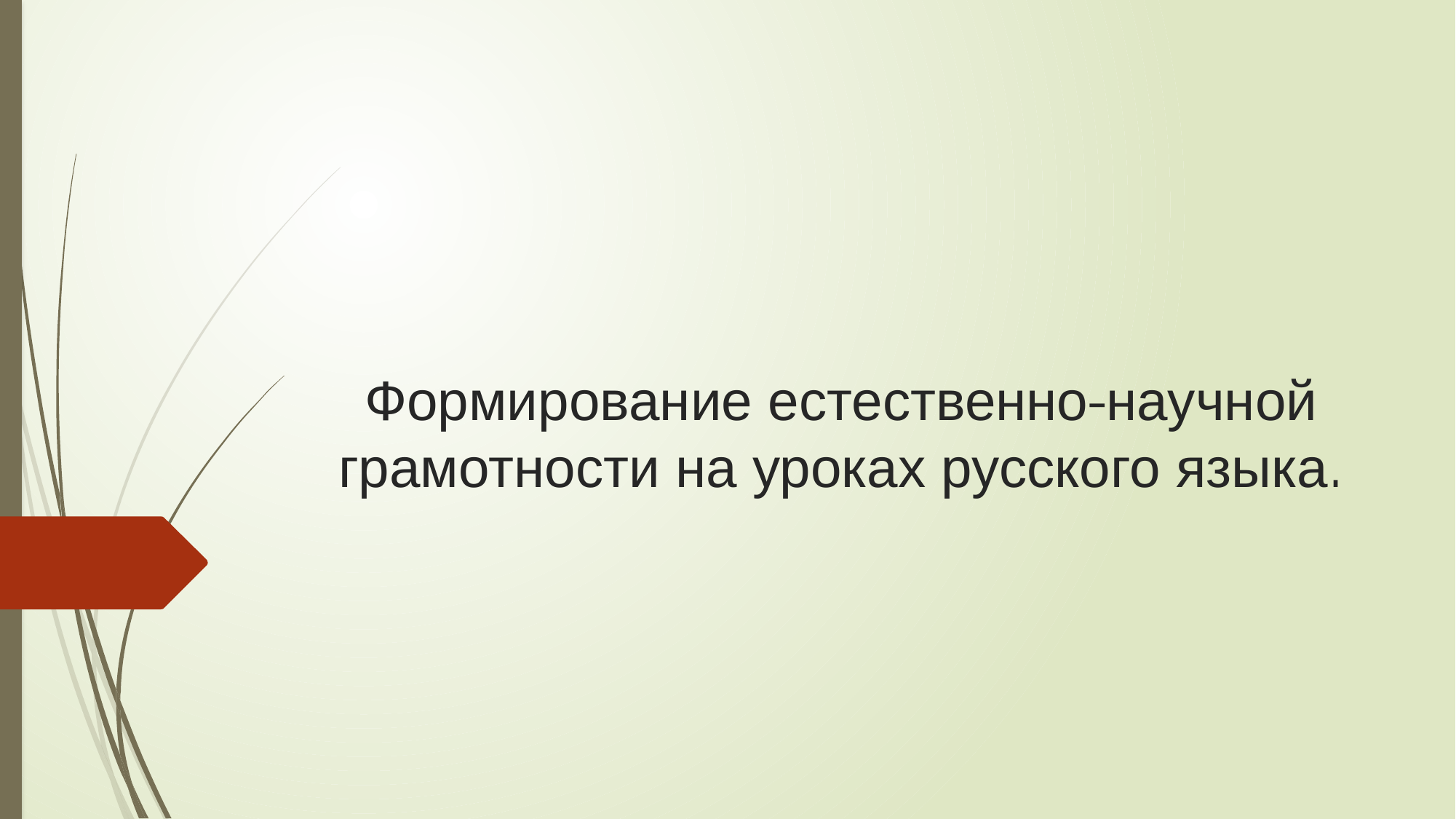

# Формирование естественно-научной грамотности на уроках русского языка.